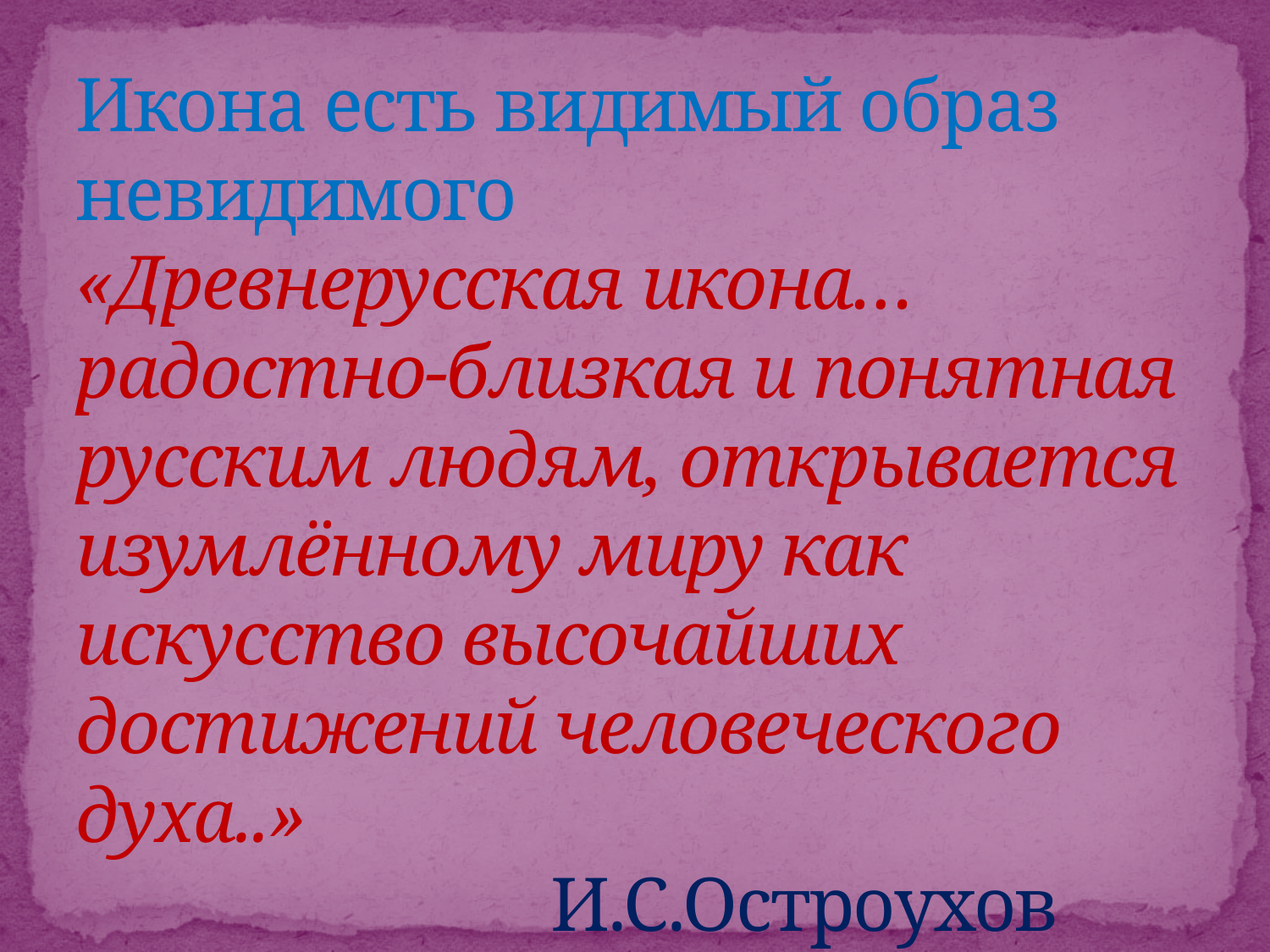

# Икона есть видимый образ невидимого «Древнерусская икона… радостно-близкая и понятная русским людям, открывается изумлённому миру как искусство высочайших достижений человеческого духа..» И.С.Остроухов